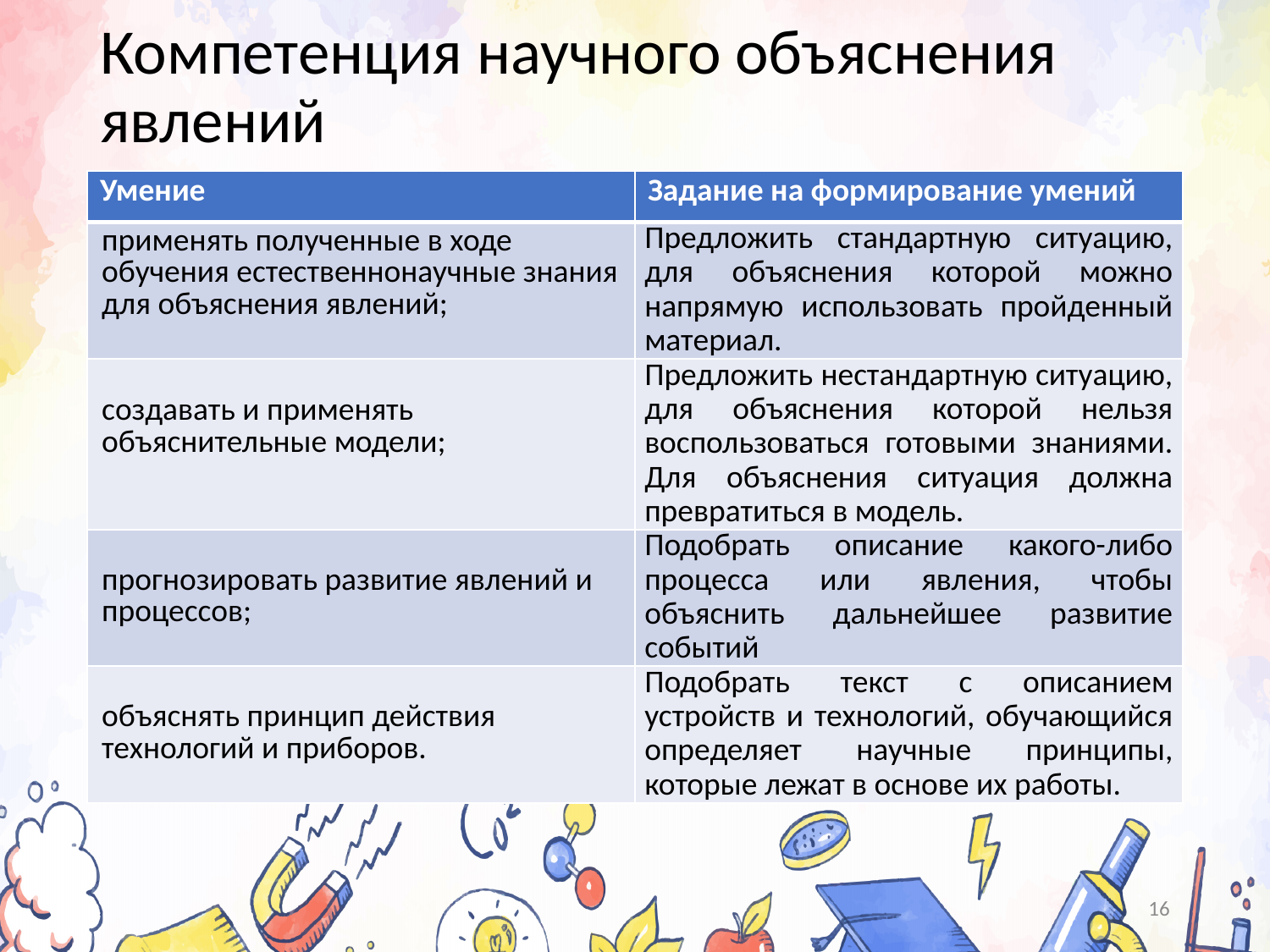

# Компетенция научного объяснения явлений
| Умение | Задание на формирование умений |
| --- | --- |
| применять полученные в ходе обучения естественнонаучные знания для объяснения явлений; | Предложить стандартную ситуацию, для объяснения которой можно напрямую использовать пройденный материал. |
| создавать и применять объяснительные модели; | Предложить нестандартную ситуацию, для объяснения которой нельзя воспользоваться готовыми знаниями. Для объяснения ситуация должна превратиться в модель. |
| прогнозировать развитие явлений и процессов; | Подобрать описание какого-либо процесса или явления, чтобы объяснить дальнейшее развитие событий |
| объяснять принцип действия технологий и приборов. | Подобрать текст с описанием устройств и технологий, обучающийся определяет научные принципы, которые лежат в основе их работы. |
16